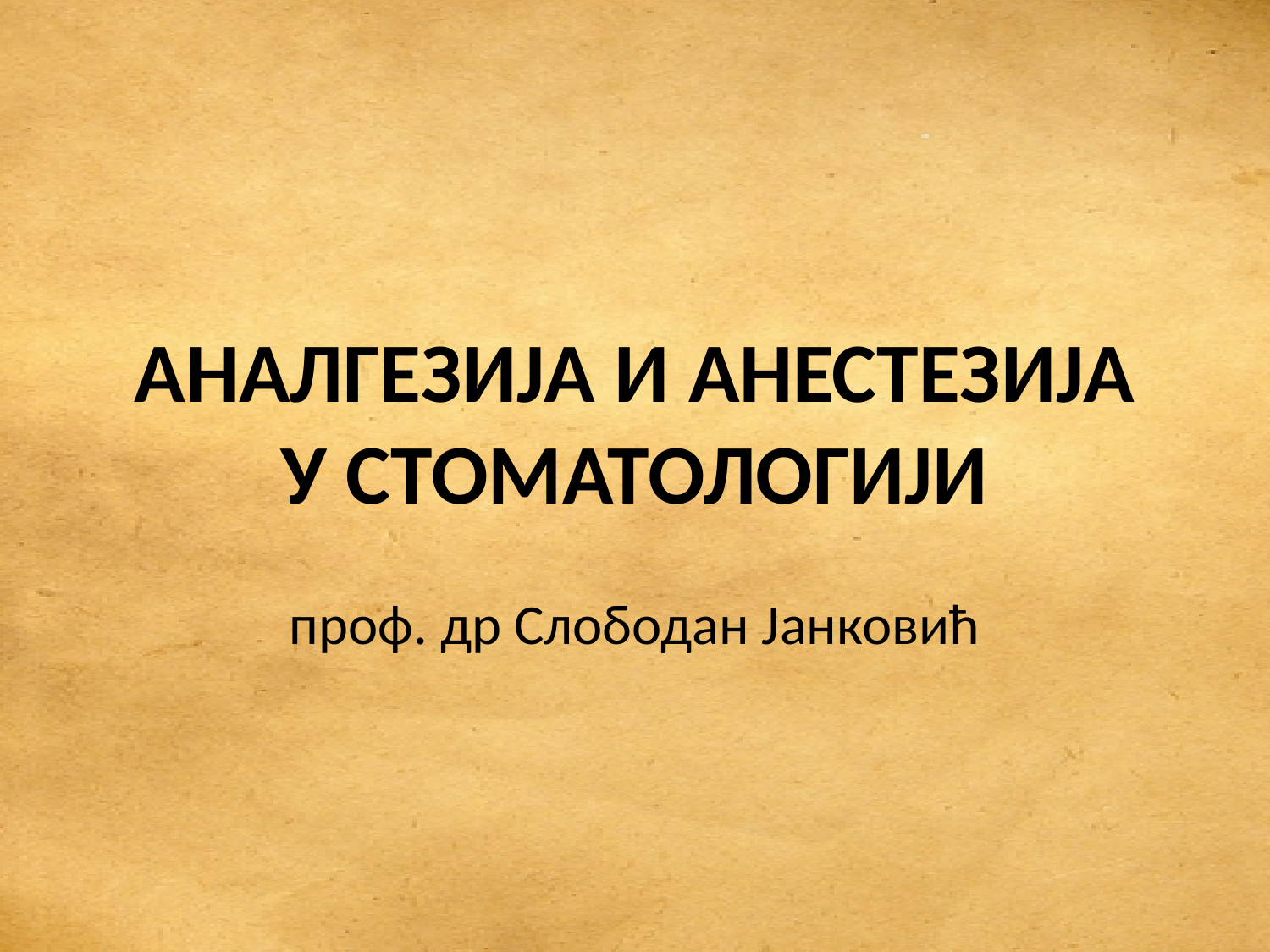

# АНАЛГЕЗИЈА И АНЕСТЕЗИЈА У СТОМАТОЛОГИЈИ
проф. др Слободан Јанковић